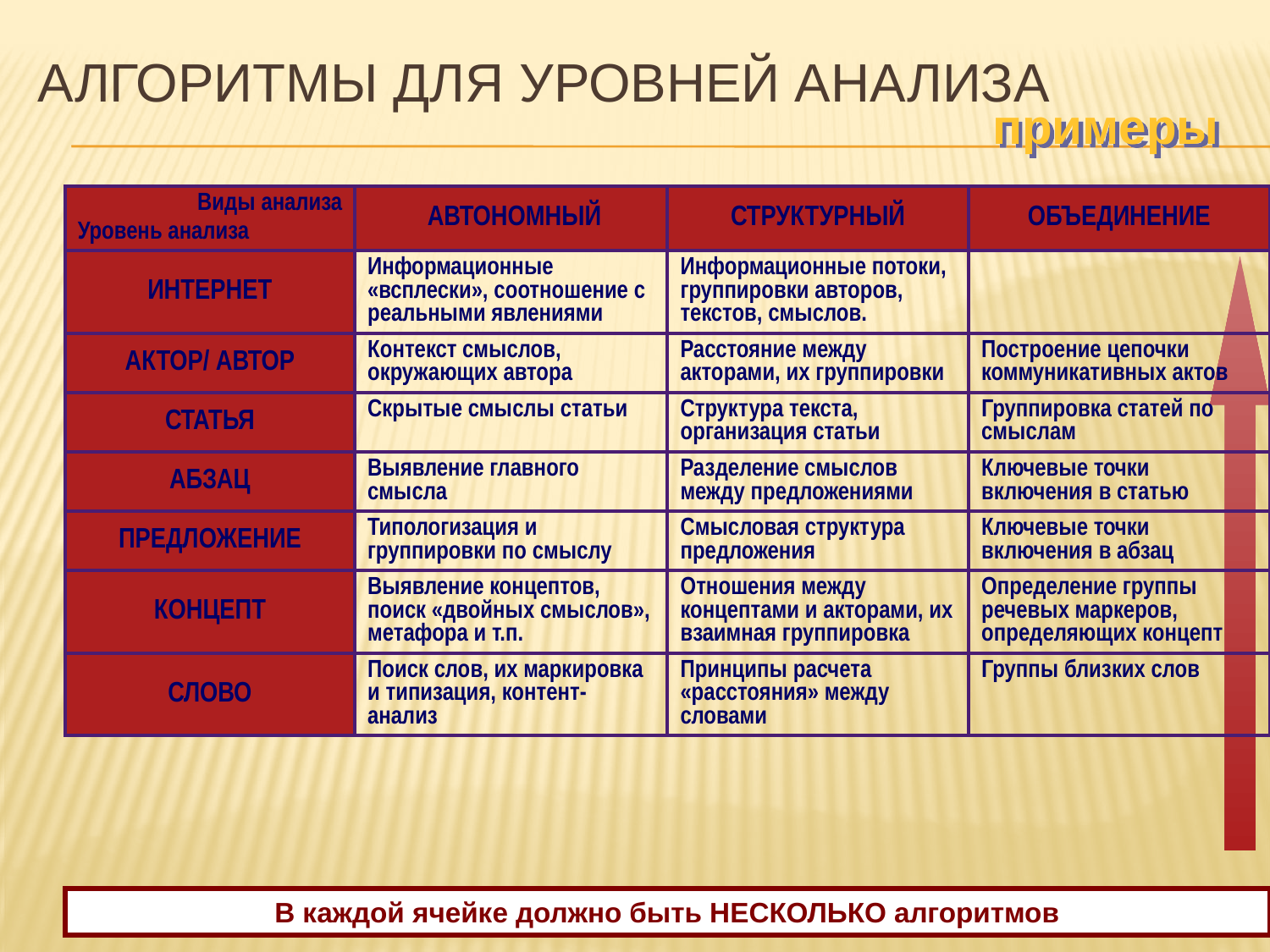

# Алгоритмы для уровней анализа
примеры
| Виды анализа Уровень анализа | АВТОНОМНЫЙ | СТРУКТУРНЫЙ | ОБЪЕДИНЕНИЕ |
| --- | --- | --- | --- |
| ИНТЕРНЕТ | Информационные «всплески», соотношение с реальными явлениями | Информационные потоки, группировки авторов, текстов, смыслов. |  |
| АКТОР/ АВТОР | Контекст смыслов, окружающих автора | Расстояние между акторами, их группировки | Построение цепочки коммуникативных актов |
| СТАТЬЯ | Скрытые смыслы статьи | Структура текста, организация статьи | Группировка статей по смыслам |
| АБЗАЦ | Выявление главного смысла | Разделение смыслов между предложениями | Ключевые точки включения в статью |
| ПРЕДЛОЖЕНИЕ | Типологизация и группировки по смыслу | Смысловая структура предложения | Ключевые точки включения в абзац |
| КОНЦЕПТ | Выявление концептов, поиск «двойных смыслов», метафора и т.п. | Отношения между концептами и акторами, их взаимная группировка | Определение группы речевых маркеров, определяющих концепт |
| СЛОВО | Поиск слов, их маркировка и типизация, контент-анализ | Принципы расчета «расстояния» между словами | Группы близких слов |

В каждой ячейке должно быть НЕСКОЛЬКО алгоритмов